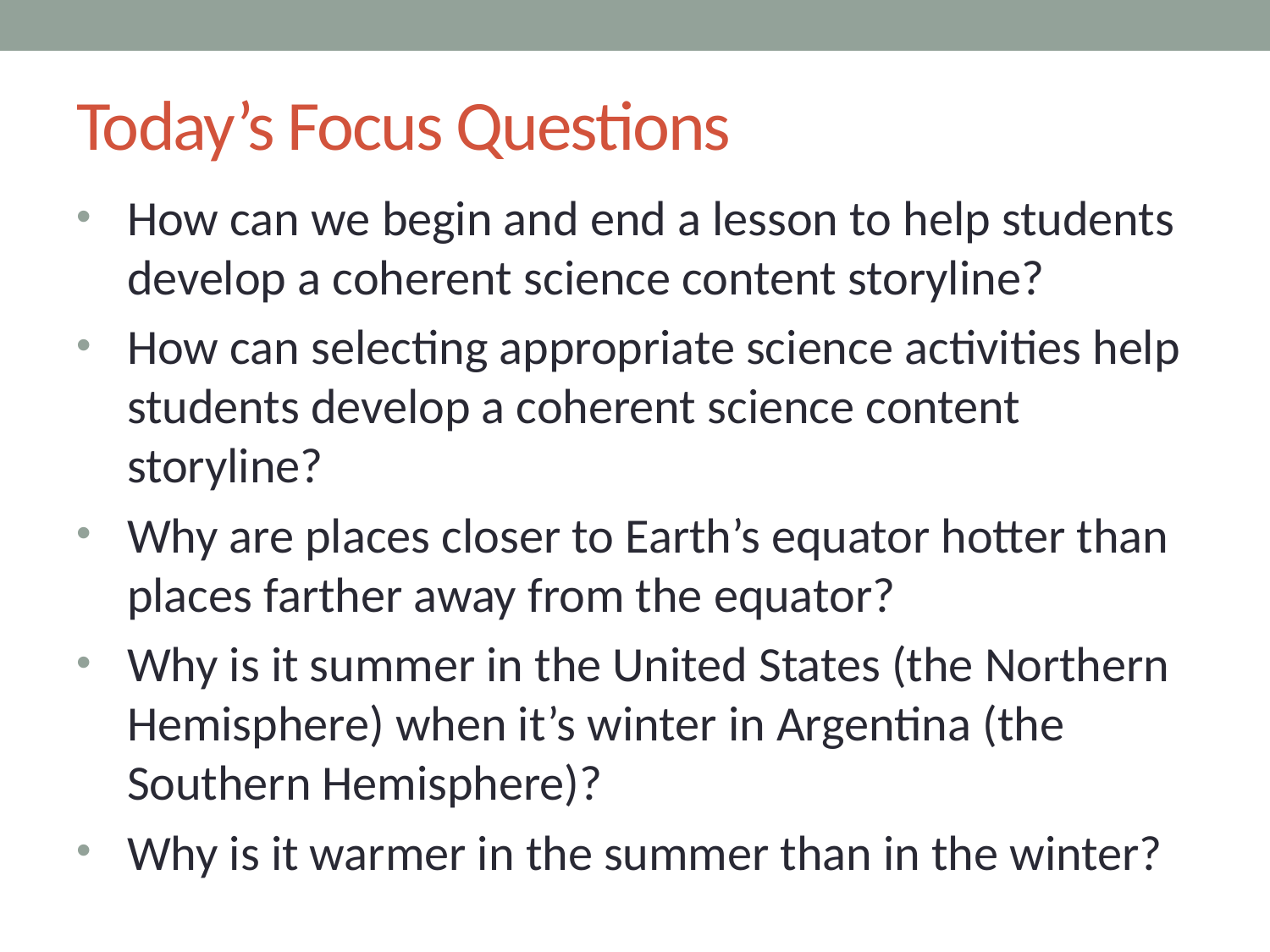

# Today’s Focus Questions
How can we begin and end a lesson to help students develop a coherent science content storyline?
How can selecting appropriate science activities help students develop a coherent science content storyline?
Why are places closer to Earth’s equator hotter than places farther away from the equator?
Why is it summer in the United States (the Northern Hemisphere) when it’s winter in Argentina (the Southern Hemisphere)?
Why is it warmer in the summer than in the winter?